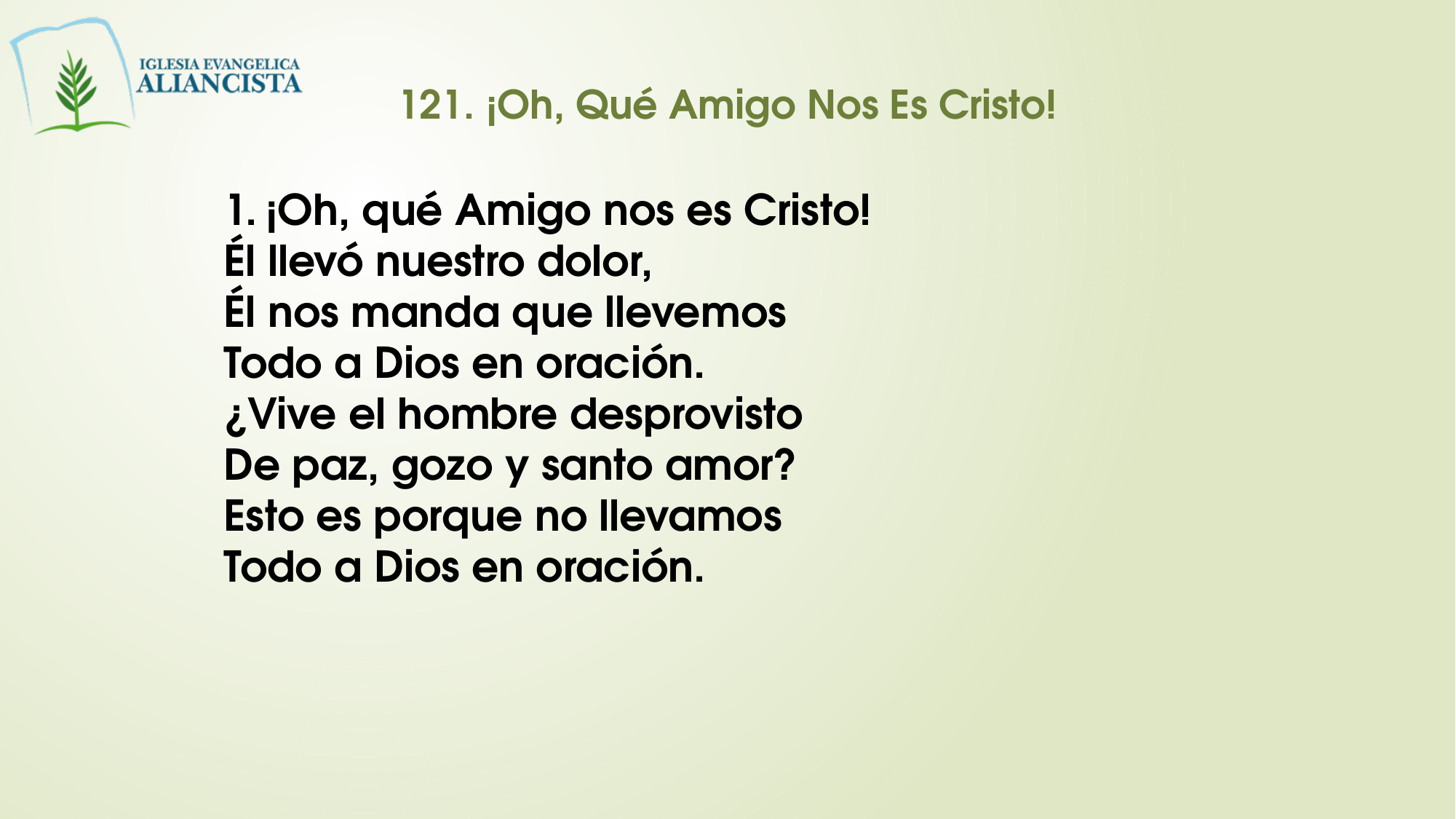

121. ¡Oh, Qué Amigo Nos Es Cristo!
1. ¡Oh, qué Amigo nos es Cristo!
Él llevó nuestro dolor,
Él nos manda que llevemos
Todo a Dios en oración.
¿Vive el hombre desprovisto
De paz, gozo y santo amor?
Esto es porque no llevamos
Todo a Dios en oración.